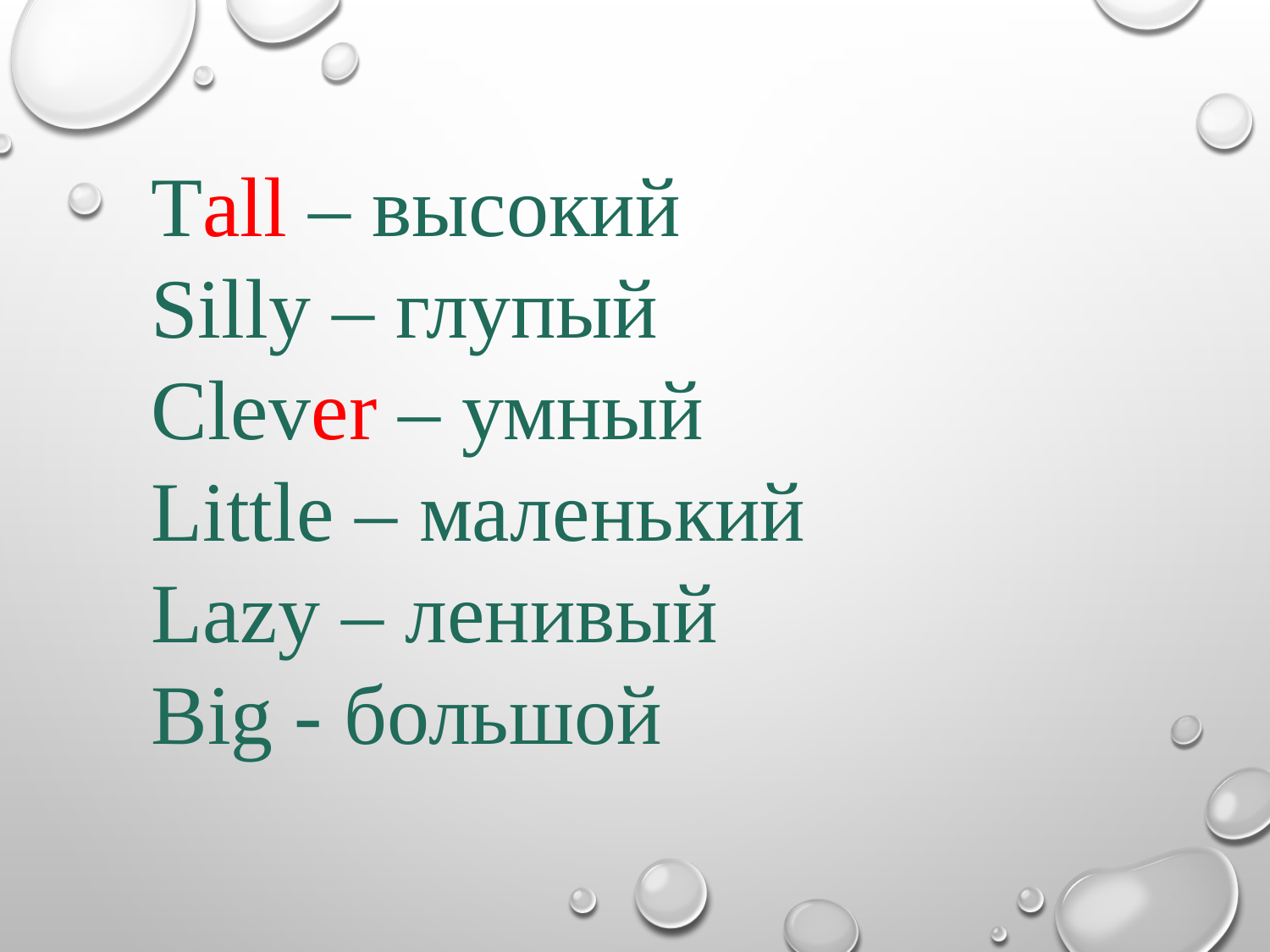

Tall – высокий
Silly – глупый
Clever – умный
Little – маленький
Lazy – ленивый
Big - большой